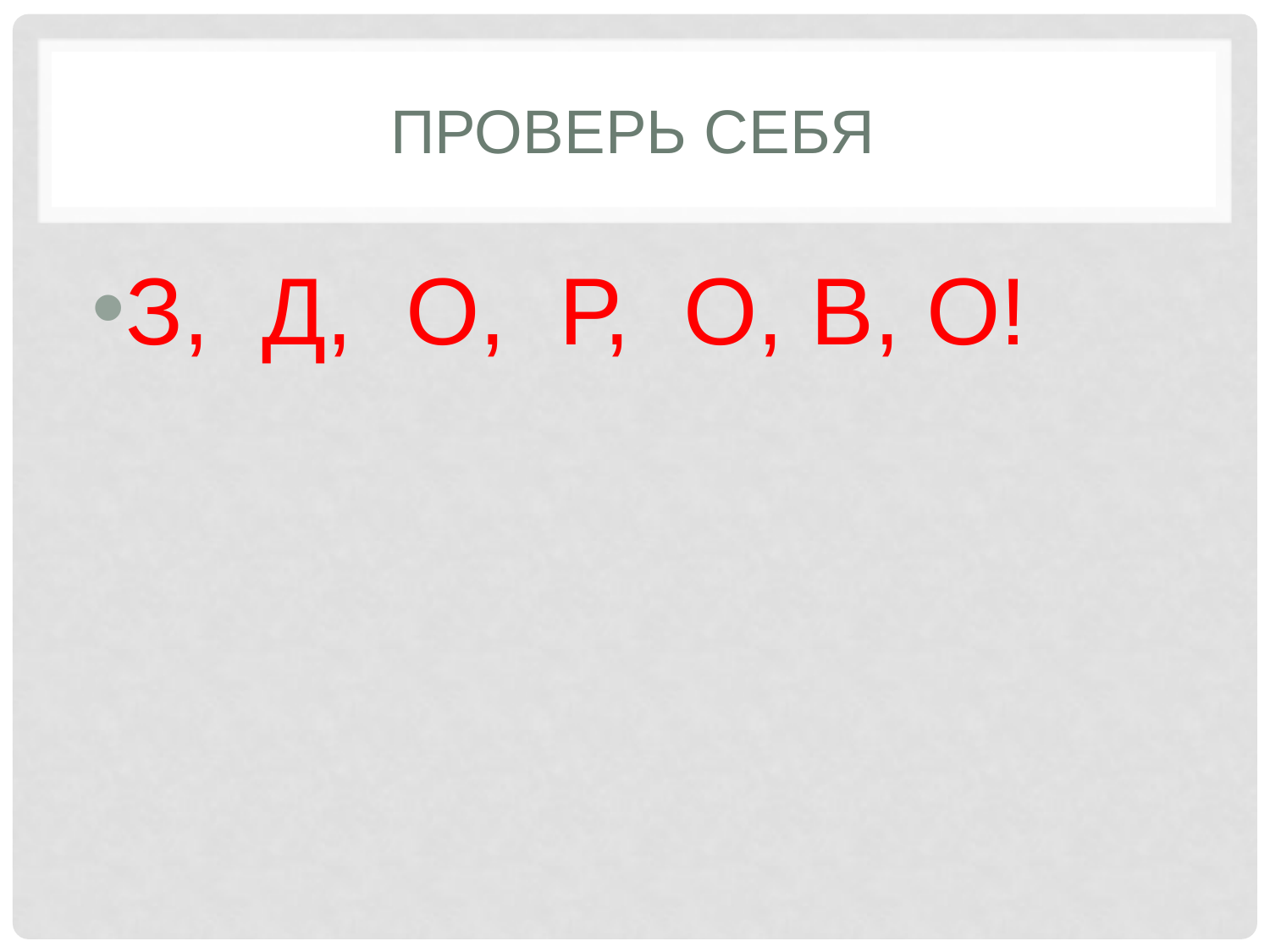

# Проверь себя
З,  Д,  О,  Р,  О, В, О!